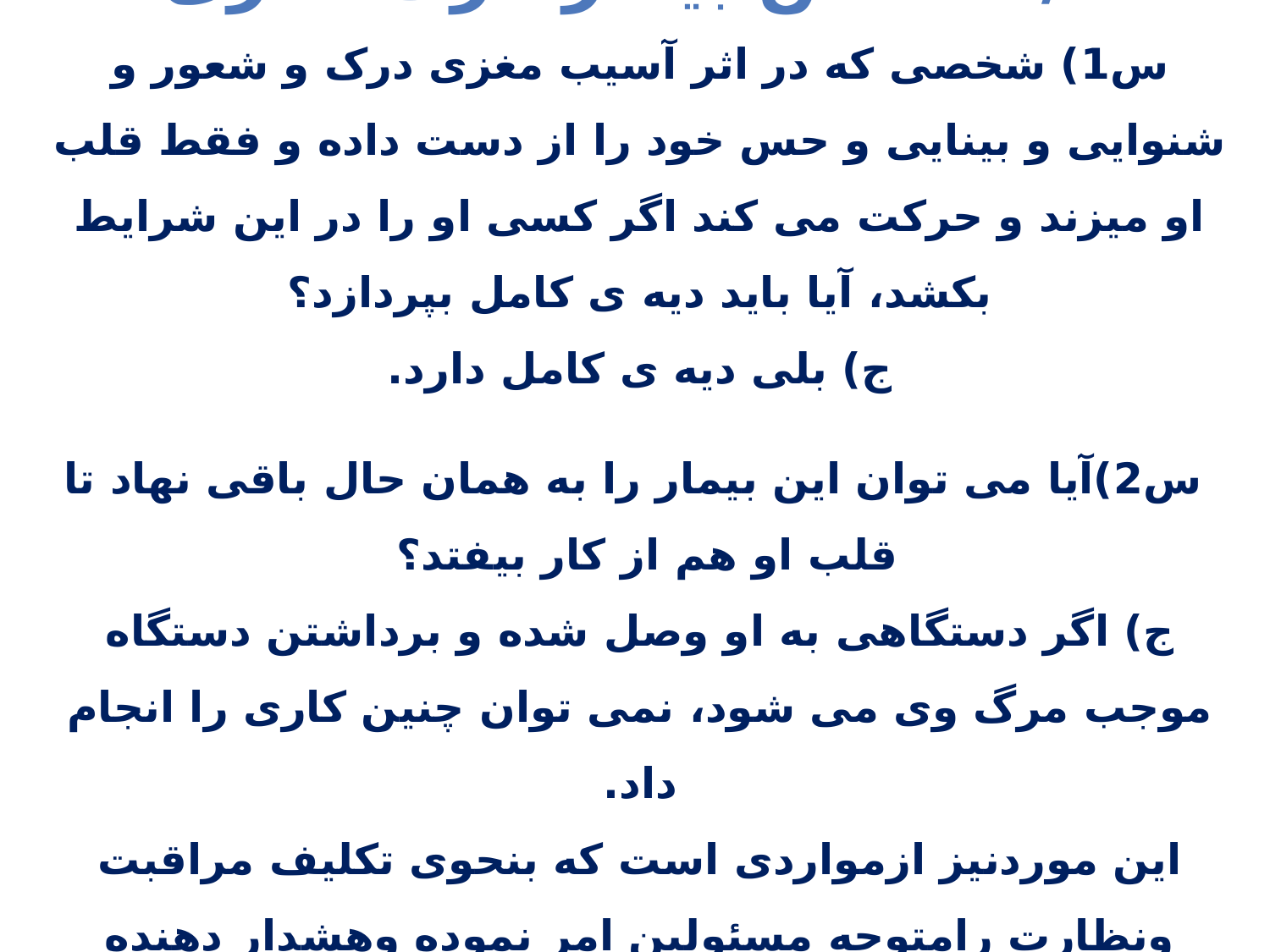

1/7-کشتن بیمار مرگ مغزی
س1) شخصی که در اثر آسیب مغزی درک و شعور و شنوایی و بینایی و حس خود را از دست داده و فقط قلب او میزند و حرکت می کند اگر کسی او را در این شرایط بکشد، آیا باید دیه ی کامل بپردازد؟
ج) بلی دیه ی کامل دارد.

 س2)آیا می توان این بیمار را به همان حال باقی نهاد تا قلب او هم از کار بیفتد؟
ج) اگر دستگاهی به او وصل شده و برداشتن دستگاه موجب مرگ وی می شود، نمی توان چنین کاری را انجام داد.
این موردنیز ازمواردی است که بنحوی تکلیف مراقبت ونظارت رامتوجه مسئولین امر نموده وهشدار دهنده شریک درضمان ووجوب دیه درصورت سهل انگاریها خواهد بود.